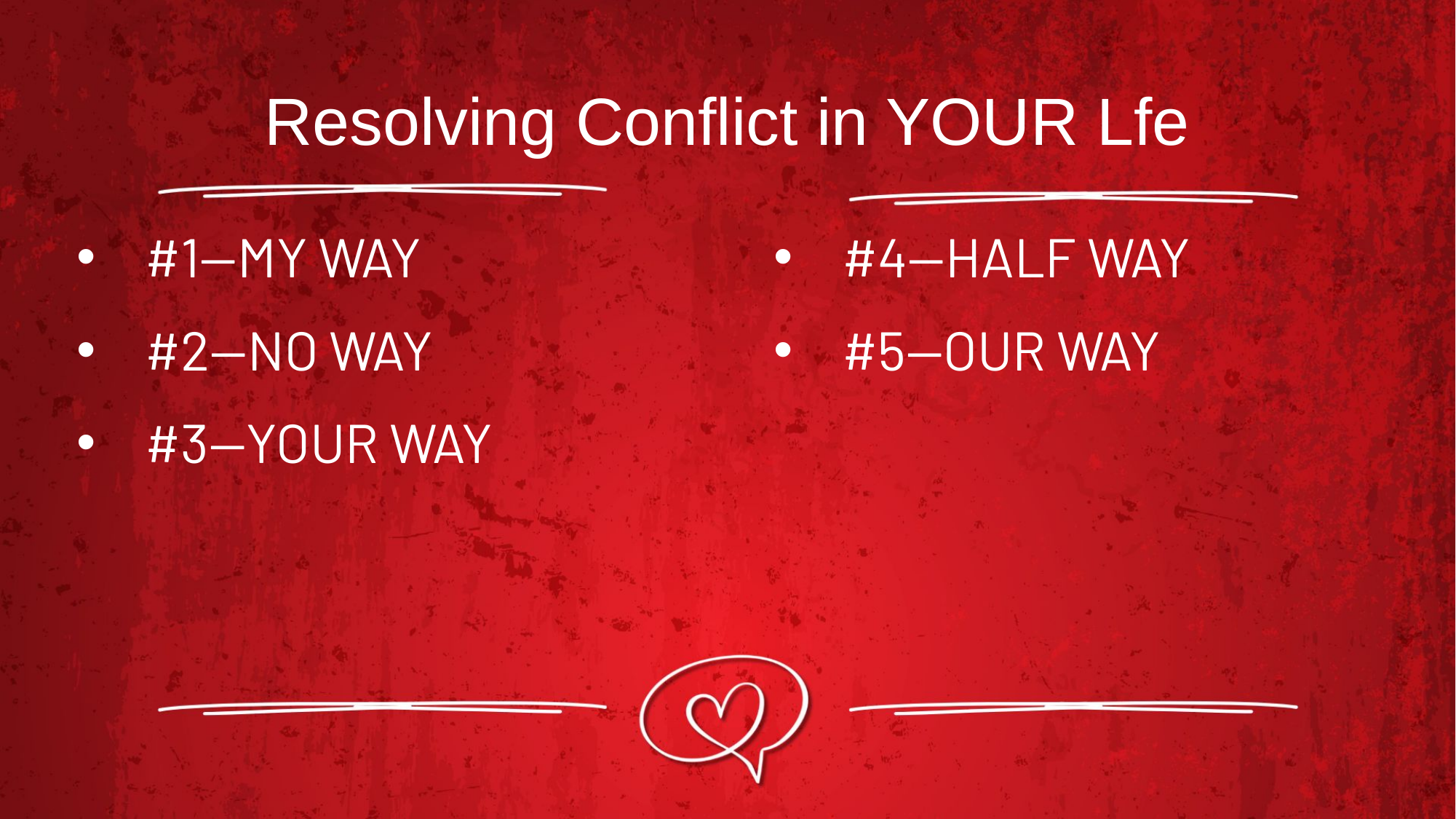

# Resolving Conflict in YOUR Lfe
#1—MY WAY
#2—NO WAY
#3—YOUR WAY
#4—HALF WAY
#5—OUR WAY